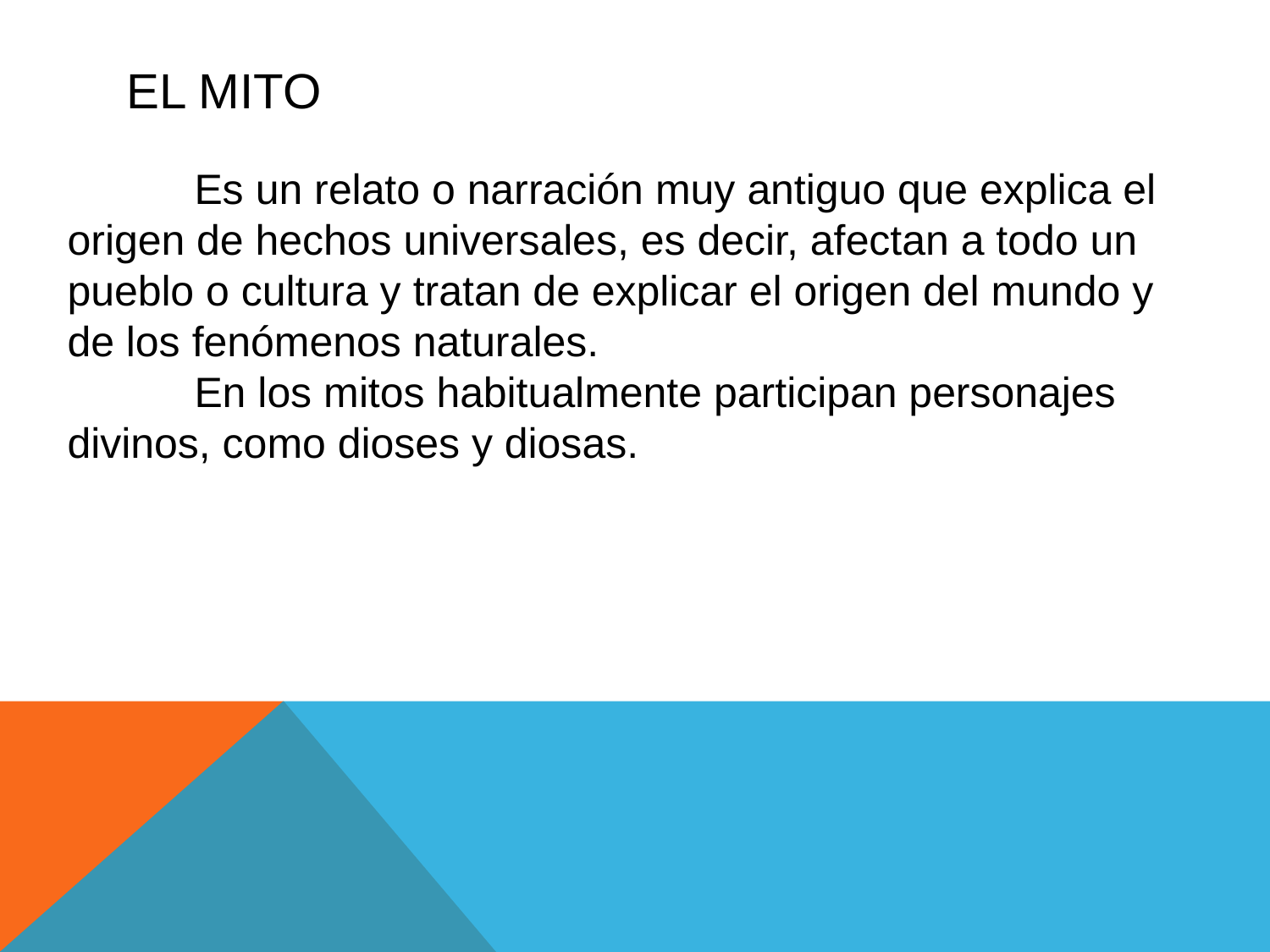

# el mito
	Es un relato o narración muy antiguo que explica el origen de hechos universales, es decir, afectan a todo un pueblo o cultura y tratan de explicar el origen del mundo y de los fenómenos naturales.
 	En los mitos habitualmente participan personajes divinos, como dioses y diosas.